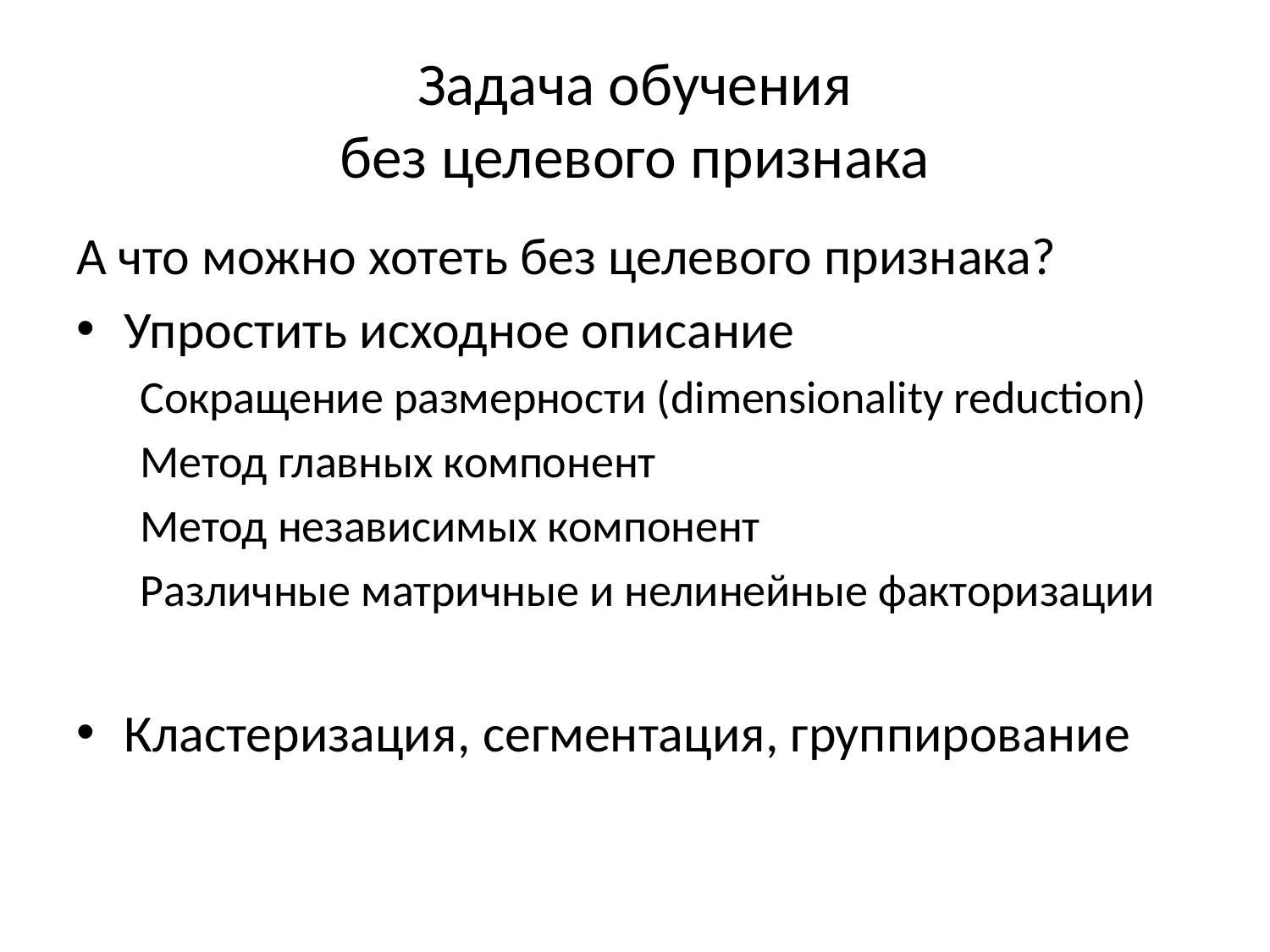

# Задача обучения без целевого признака
А что можно хотеть без целевого признака?
Упростить исходное описание
Сокращение размерности (dimensionality reduction)
Метод главных компонент
Метод независимых компонент
Различные матричные и нелинейные факторизации

Кластеризация, сегментация, группирование